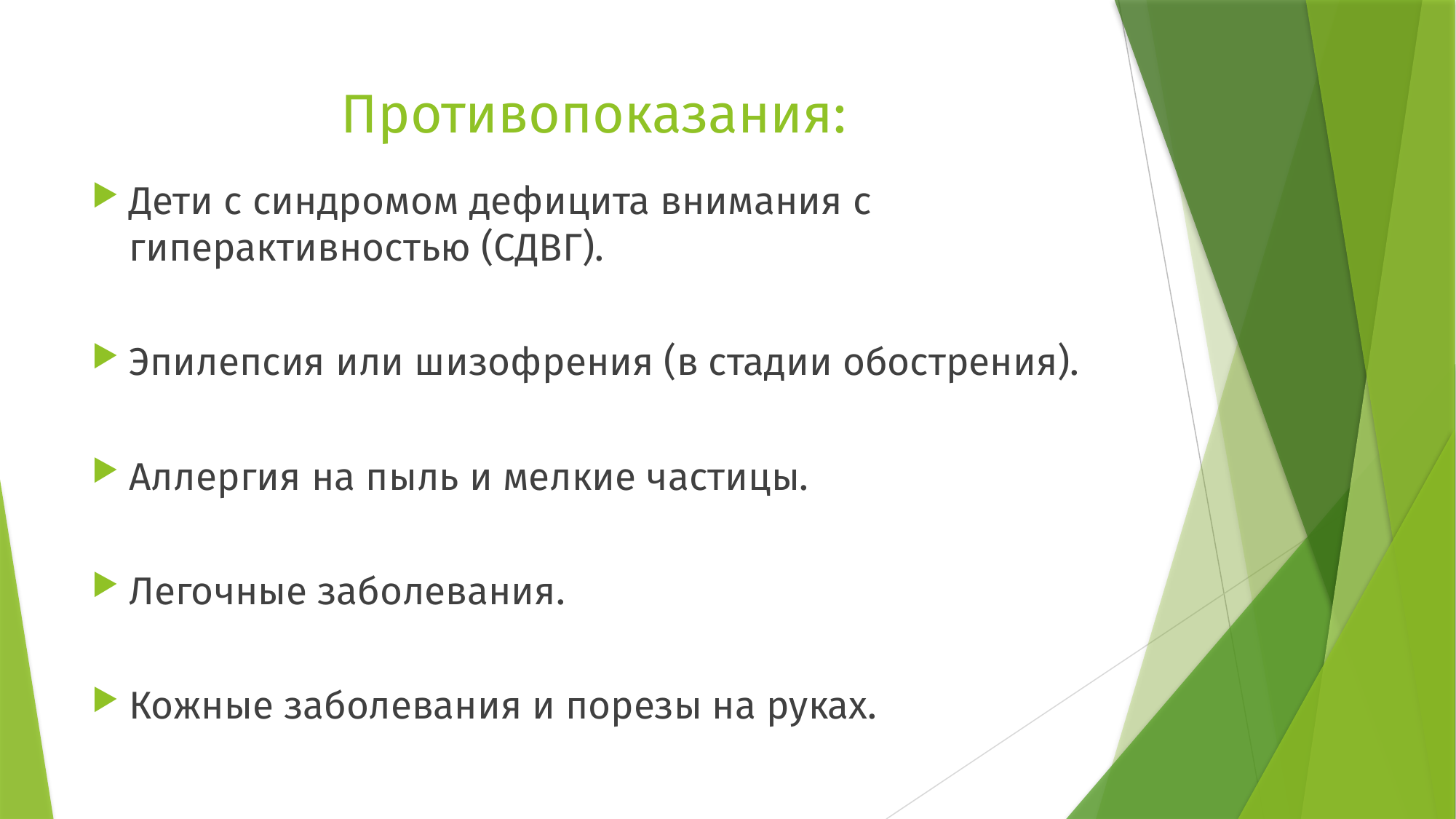

# Противопоказания:
Дети с синдромом дефицита внимания с гиперактивностью (СДВГ).

Эпилепсия или шизофрения (в стадии обострения).

Аллергия на пыль и мелкие частицы.

Легочные заболевания.

Кожные заболевания и порезы на руках.